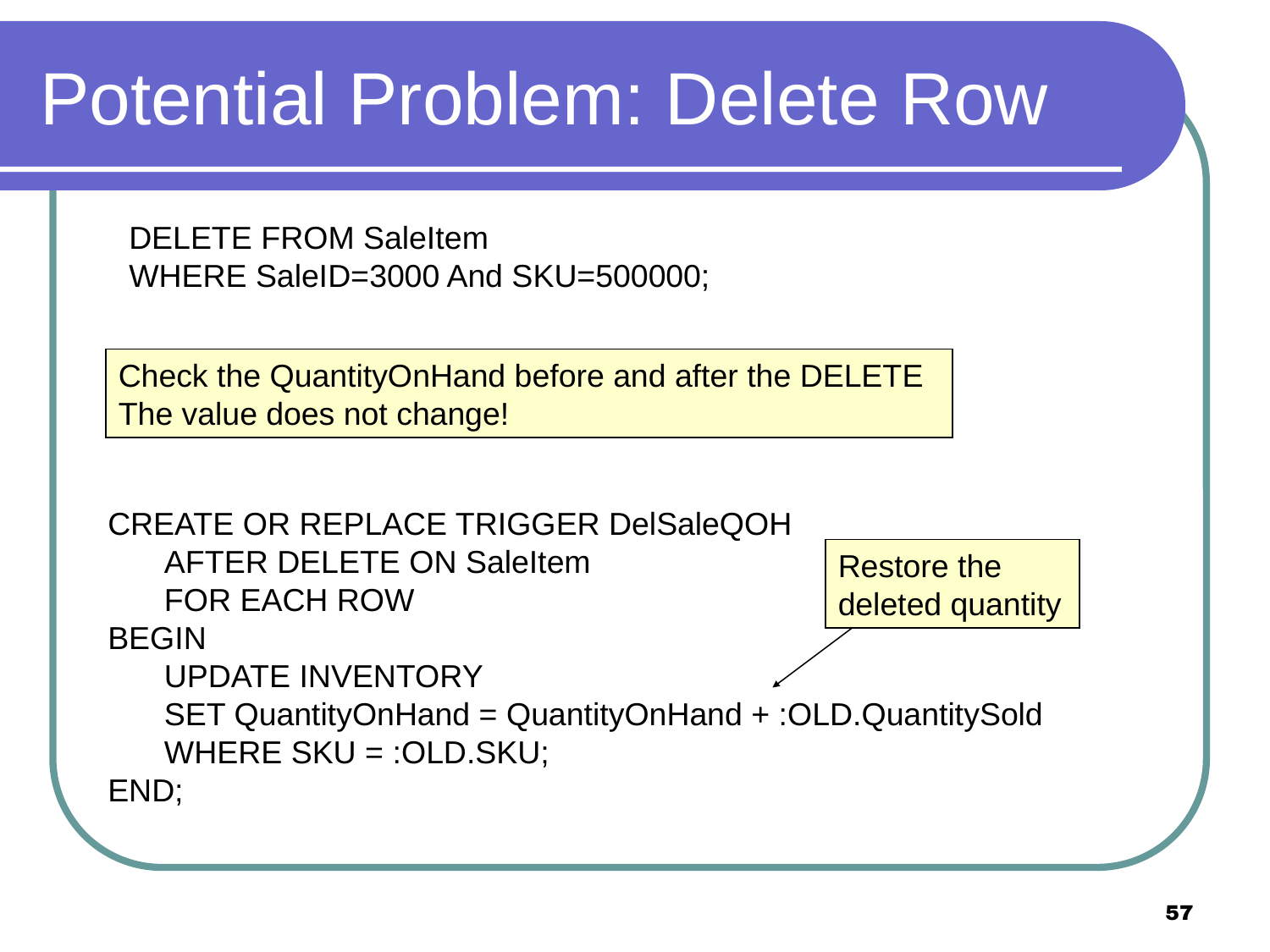

# Potential Problem: Delete Row
DELETE FROM SaleItem
WHERE SaleID=3000 And SKU=500000;
Check the QuantityOnHand before and after the DELETE
The value does not change!
CREATE OR REPLACE TRIGGER DelSaleQOH
	AFTER DELETE ON SaleItem
	FOR EACH ROW
BEGIN
	UPDATE INVENTORY
	SET QuantityOnHand = QuantityOnHand + :OLD.QuantitySold
	WHERE SKU = :OLD.SKU;
END;
Restore the deleted quantity

57